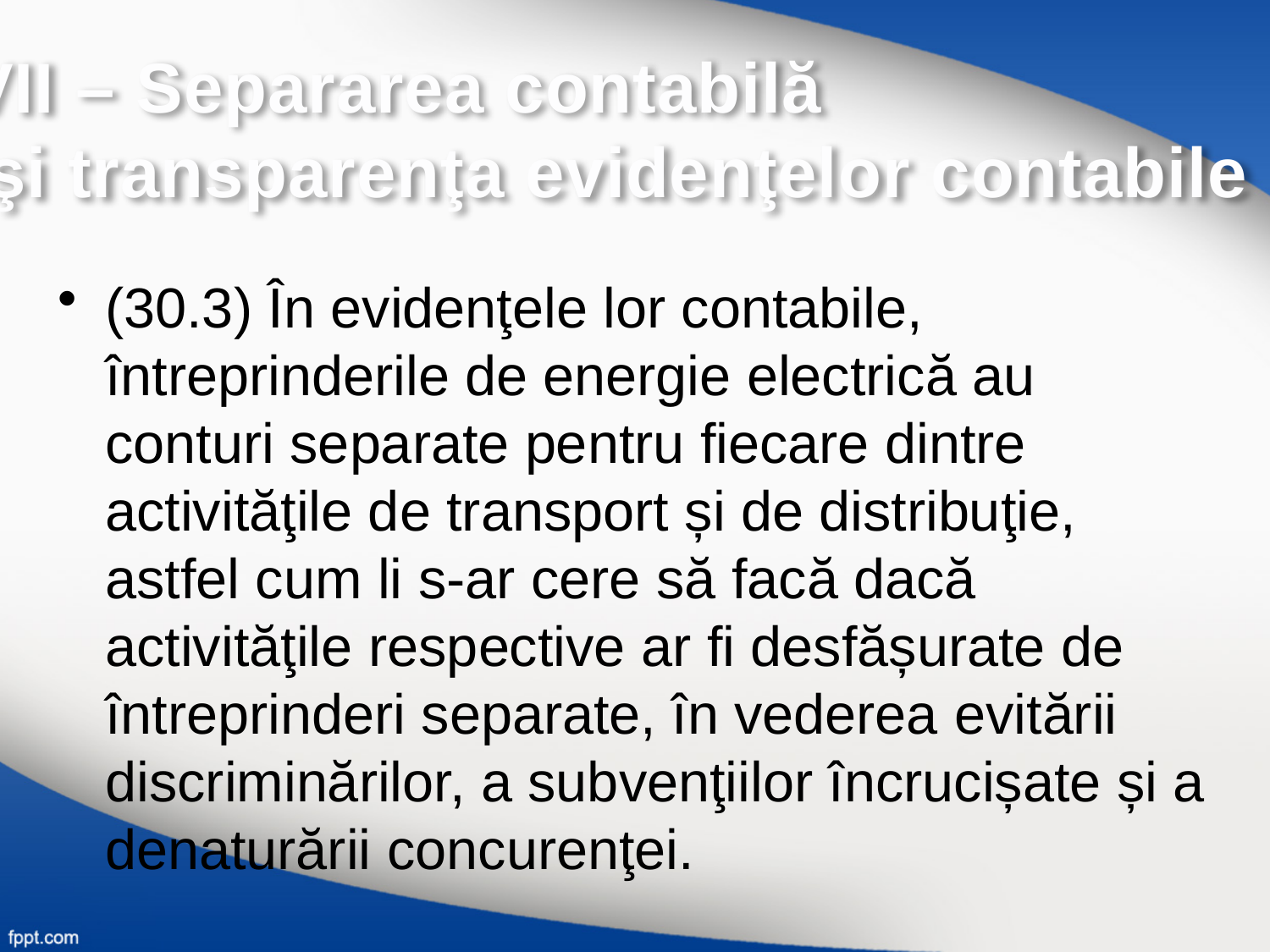

VII – Separarea contabilă
 şi transparenţa evidenţelor contabile

(30.3) În evidenţele lor contabile, întreprinderile de energie electrică au conturi separate pentru fiecare dintre activităţile de transport și de distribuţie, astfel cum li s-ar cere să facă dacă activităţile respective ar fi desfășurate de întreprinderi separate, în vederea evitării discriminărilor, a subvenţiilor încrucișate și a denaturării concurenţei.